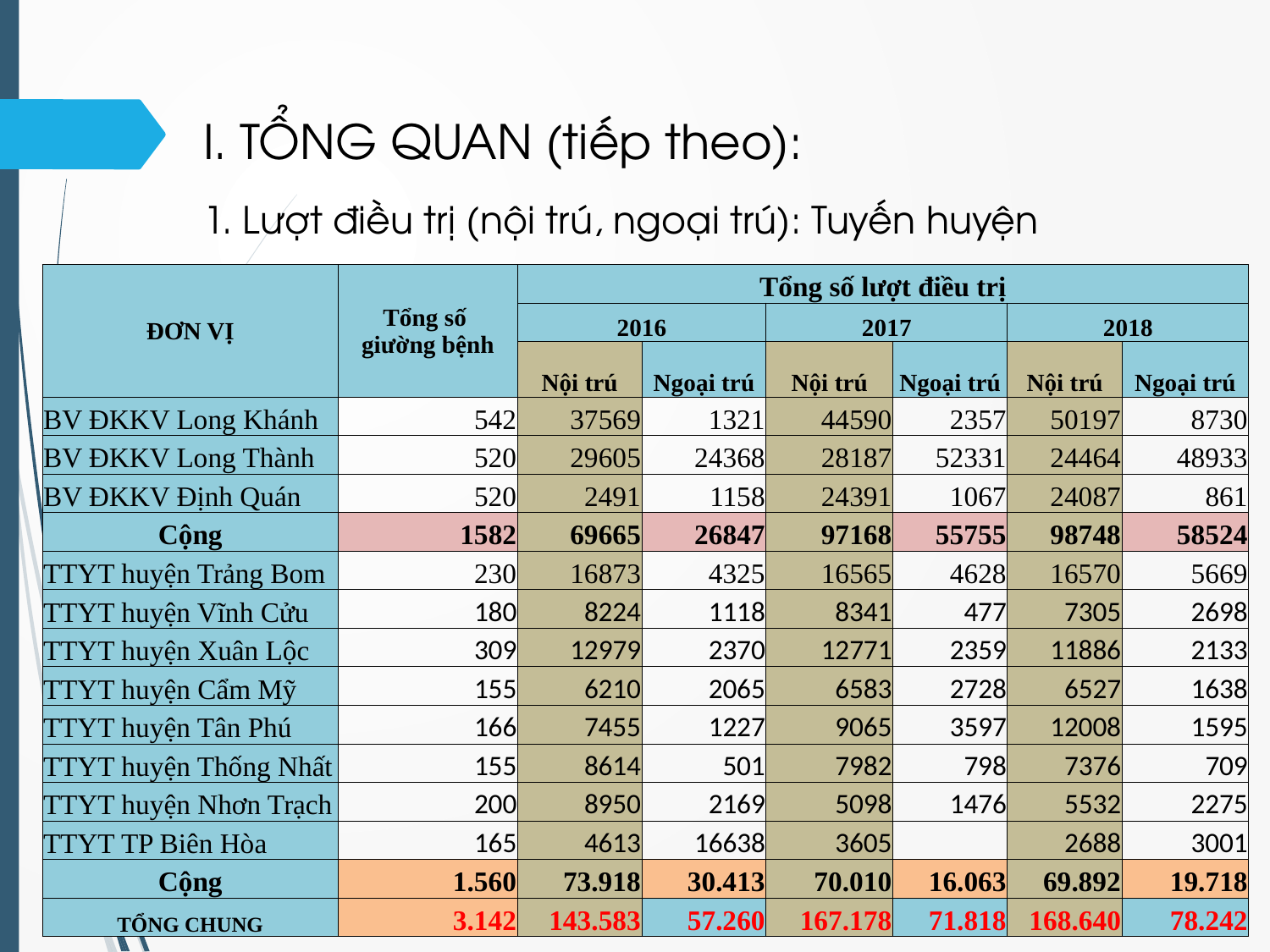

# I. TỔNG QUAN (tiếp theo):
1. Lượt điều trị (nội trú, ngoại trú): Tuyến huyện
| ĐƠN VỊ | Tổng số giường bệnh | Tổng số lượt điều trị |  |  |  |  |  |
| --- | --- | --- | --- | --- | --- | --- | --- |
|  |  | 2016 |  | 2017 |  | 2018 |  |
|  |  | Nội trú | Ngoại trú | Nội trú | Ngoại trú | Nội trú | Ngoại trú |
| BV ĐKKV Long Khánh | 542 | 37569 | 1321 | 44590 | 2357 | 50197 | 8730 |
| BV ĐKKV Long Thành | 520 | 29605 | 24368 | 28187 | 52331 | 24464 | 48933 |
| BV ĐKKV Định Quán | 520 | 2491 | 1158 | 24391 | 1067 | 24087 | 861 |
| Cộng | 1582 | 69665 | 26847 | 97168 | 55755 | 98748 | 58524 |
| TTYT huyện Trảng Bom | 230 | 16873 | 4325 | 16565 | 4628 | 16570 | 5669 |
| TTYT huyện Vĩnh Cửu | 180 | 8224 | 1118 | 8341 | 477 | 7305 | 2698 |
| TTYT huyện Xuân Lộc | 309 | 12979 | 2370 | 12771 | 2359 | 11886 | 2133 |
| TTYT huyện Cẩm Mỹ | 155 | 6210 | 2065 | 6583 | 2728 | 6527 | 1638 |
| TTYT huyện Tân Phú | 166 | 7455 | 1227 | 9065 | 3597 | 12008 | 1595 |
| TTYT huyện Thống Nhất | 155 | 8614 | 501 | 7982 | 798 | 7376 | 709 |
| TTYT huyện Nhơn Trạch | 200 | 8950 | 2169 | 5098 | 1476 | 5532 | 2275 |
| TTYT TP Biên Hòa | 165 | 4613 | 16638 | 3605 |  | 2688 | 3001 |
| Cộng | 1.560 | 73.918 | 30.413 | 70.010 | 16.063 | 69.892 | 19.718 |
| TỔNG CHUNG | 3.142 | 143.583 | 57.260 | 167.178 | 71.818 | 168.640 | 78.242 |